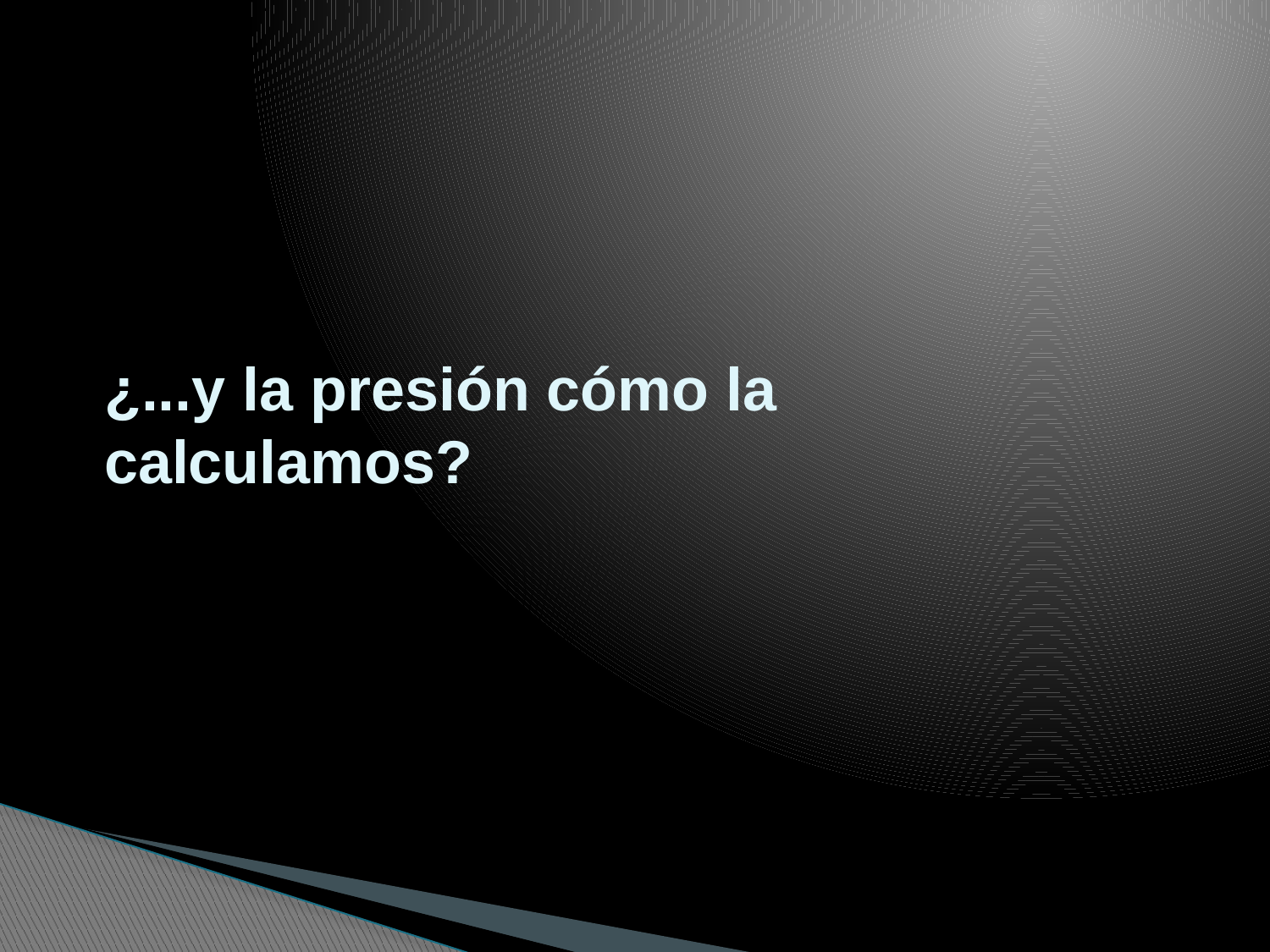

# ¿...y la presión cómo la calculamos?